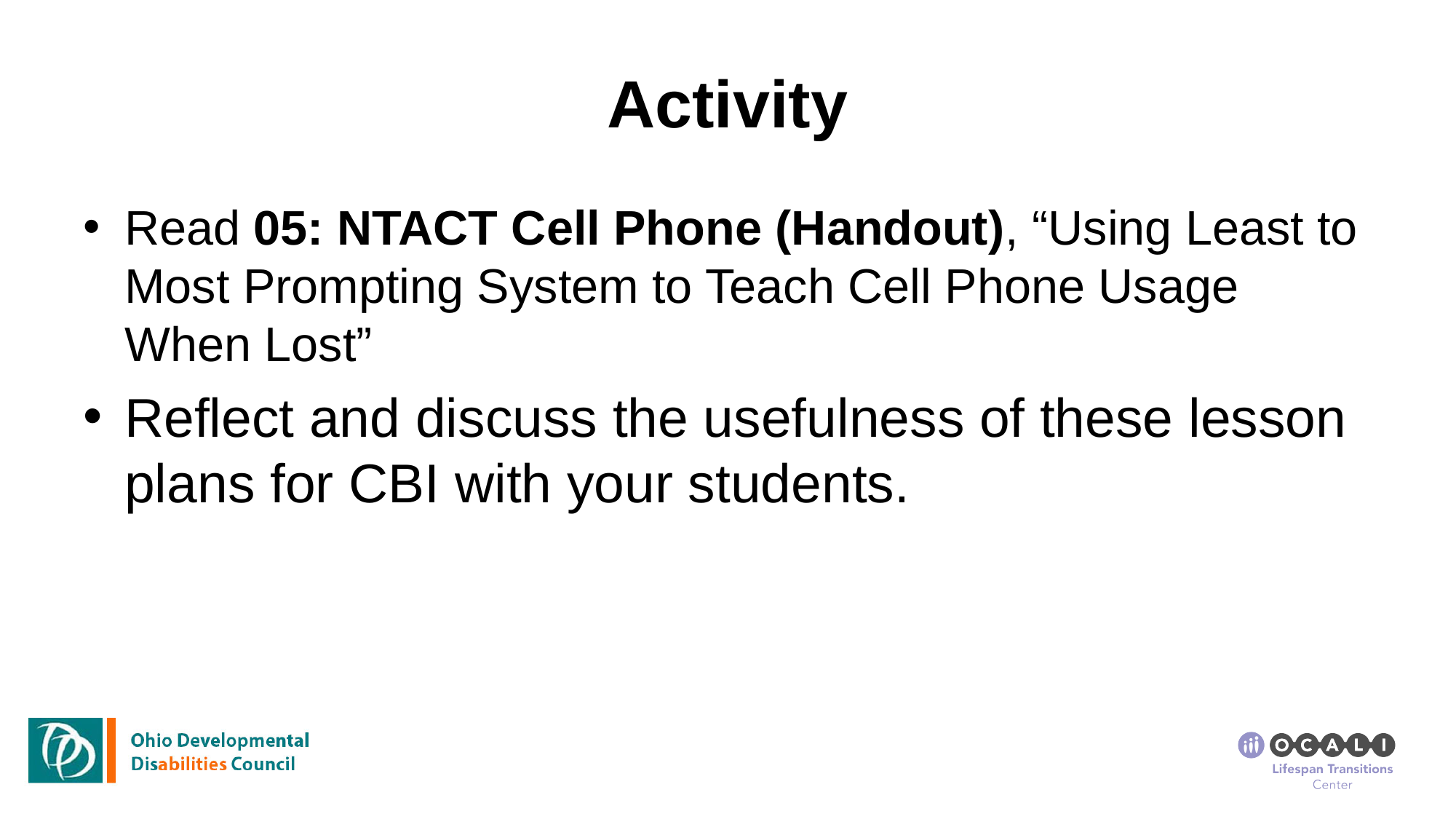

# Activity
Read 05: NTACT Cell Phone (Handout), “Using Least to Most Prompting System to Teach Cell Phone Usage When Lost”
Reflect and discuss the usefulness of these lesson plans for CBI with your students.